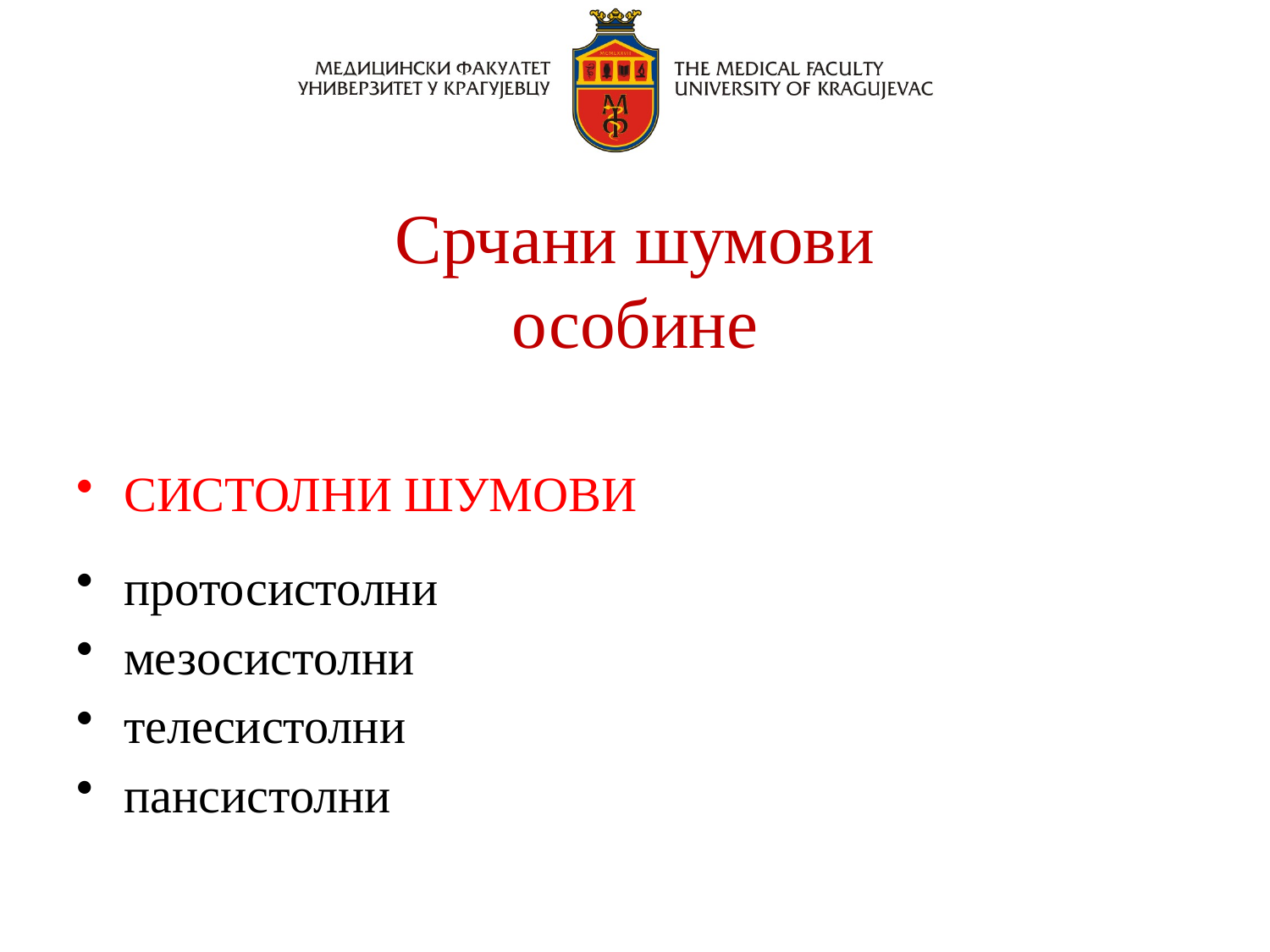

Срчани шумови
особине
СИСТОЛНИ ШУМОВИ

протосистолни
мезосистолни
телесистолни
пансистолни